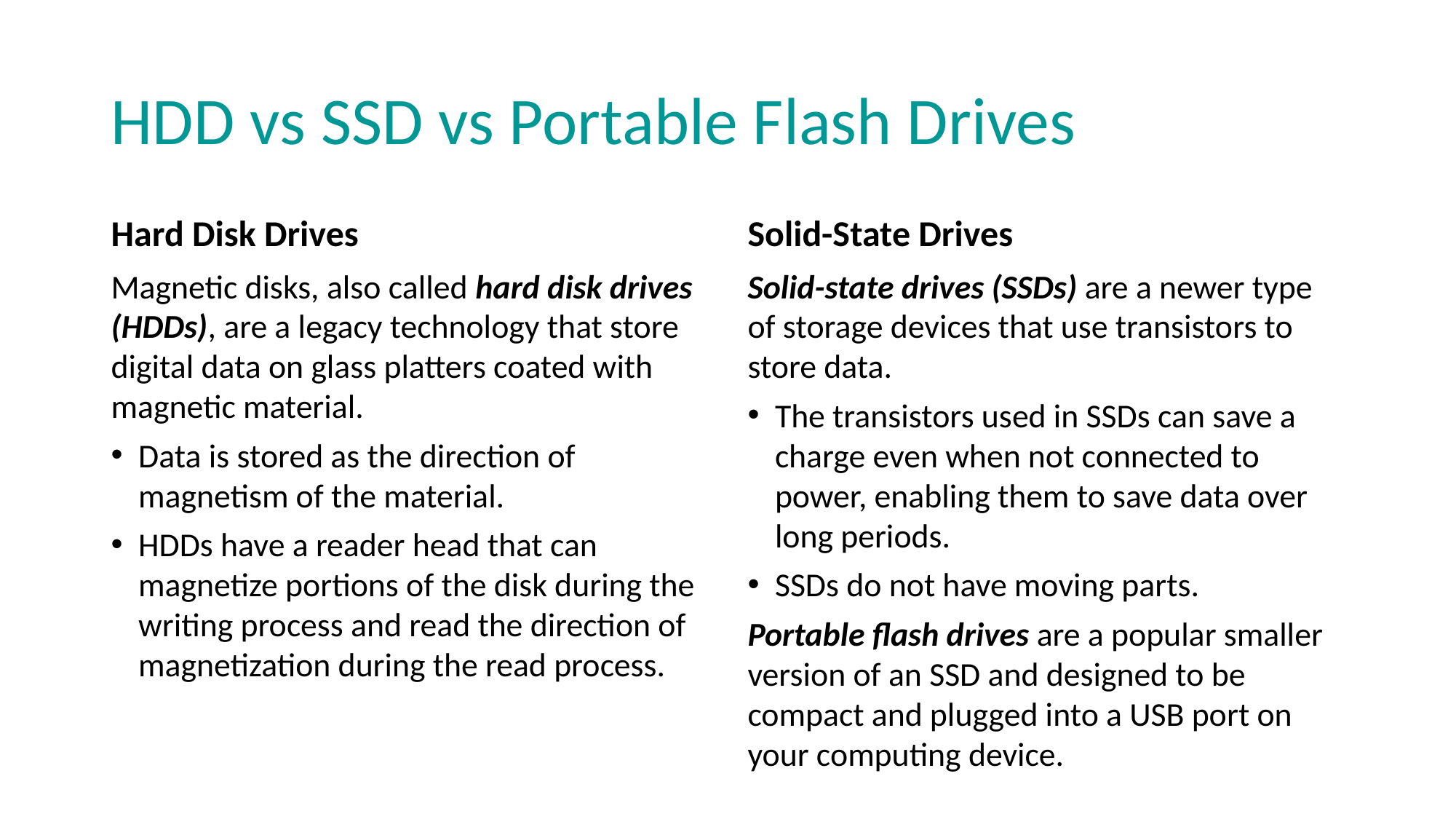

# HDD vs SSD vs Portable Flash Drives
Hard Disk Drives
Solid-State Drives
Magnetic disks, also called hard disk drives (HDDs), are a legacy technology that store digital data on glass platters coated with magnetic material.
Data is stored as the direction of magnetism of the material.
HDDs have a reader head that can magnetize portions of the disk during the writing process and read the direction of magnetization during the read process.
Solid-state drives (SSDs) are a newer type of storage devices that use transistors to store data.
The transistors used in SSDs can save a charge even when not connected to power, enabling them to save data over long periods.
SSDs do not have moving parts.
Portable flash drives are a popular smaller version of an SSD and designed to be compact and plugged into a USB port on your computing device.